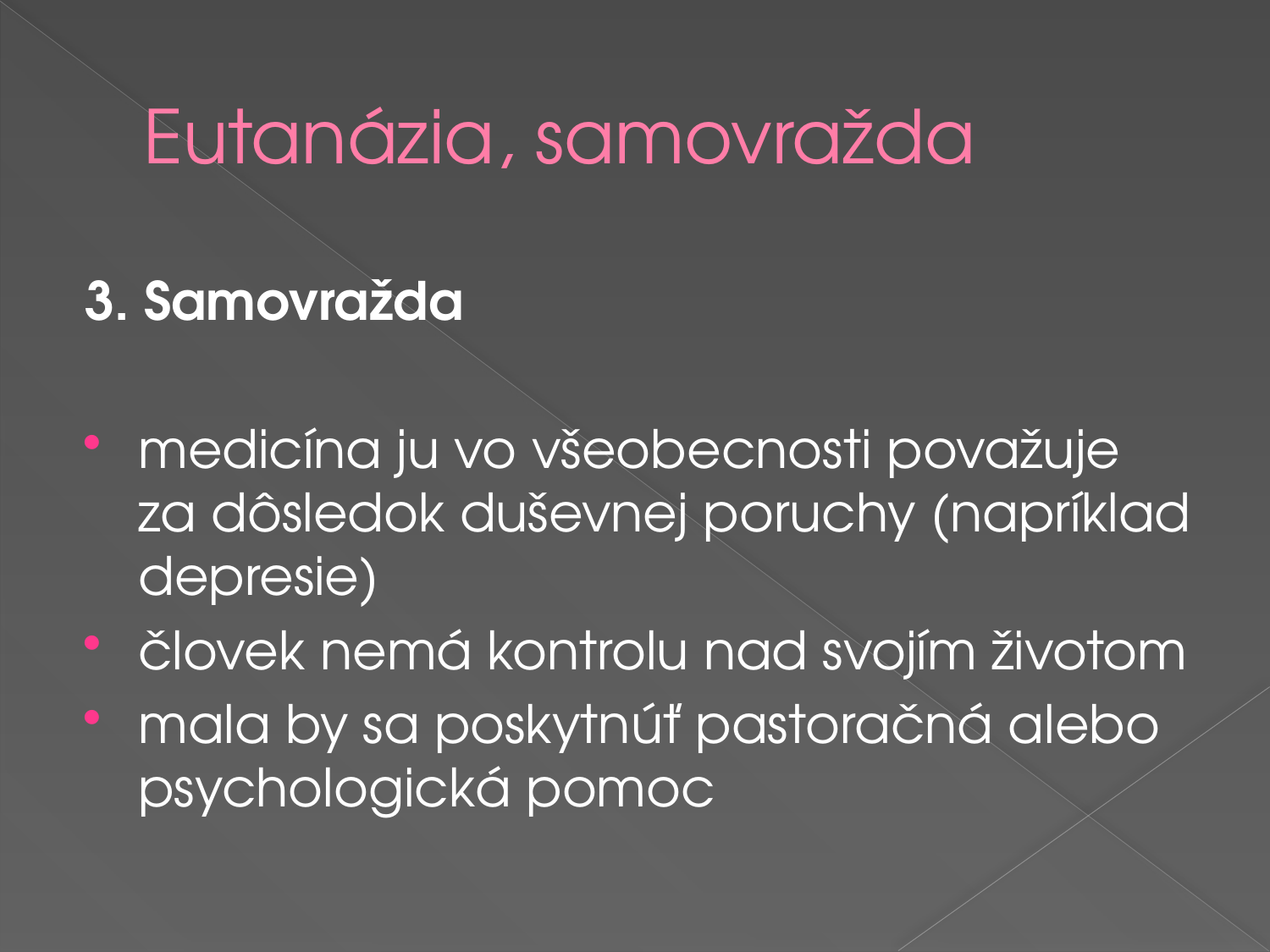

# Eutanázia, samovražda
3. Samovražda

medicína ju vo všeobecnosti považuje za dôsledok duševnej poruchy (napríklad depresie)
človek nemá kontrolu nad svojím životom
mala by sa poskytnúť pastoračná alebo psychologická pomoc